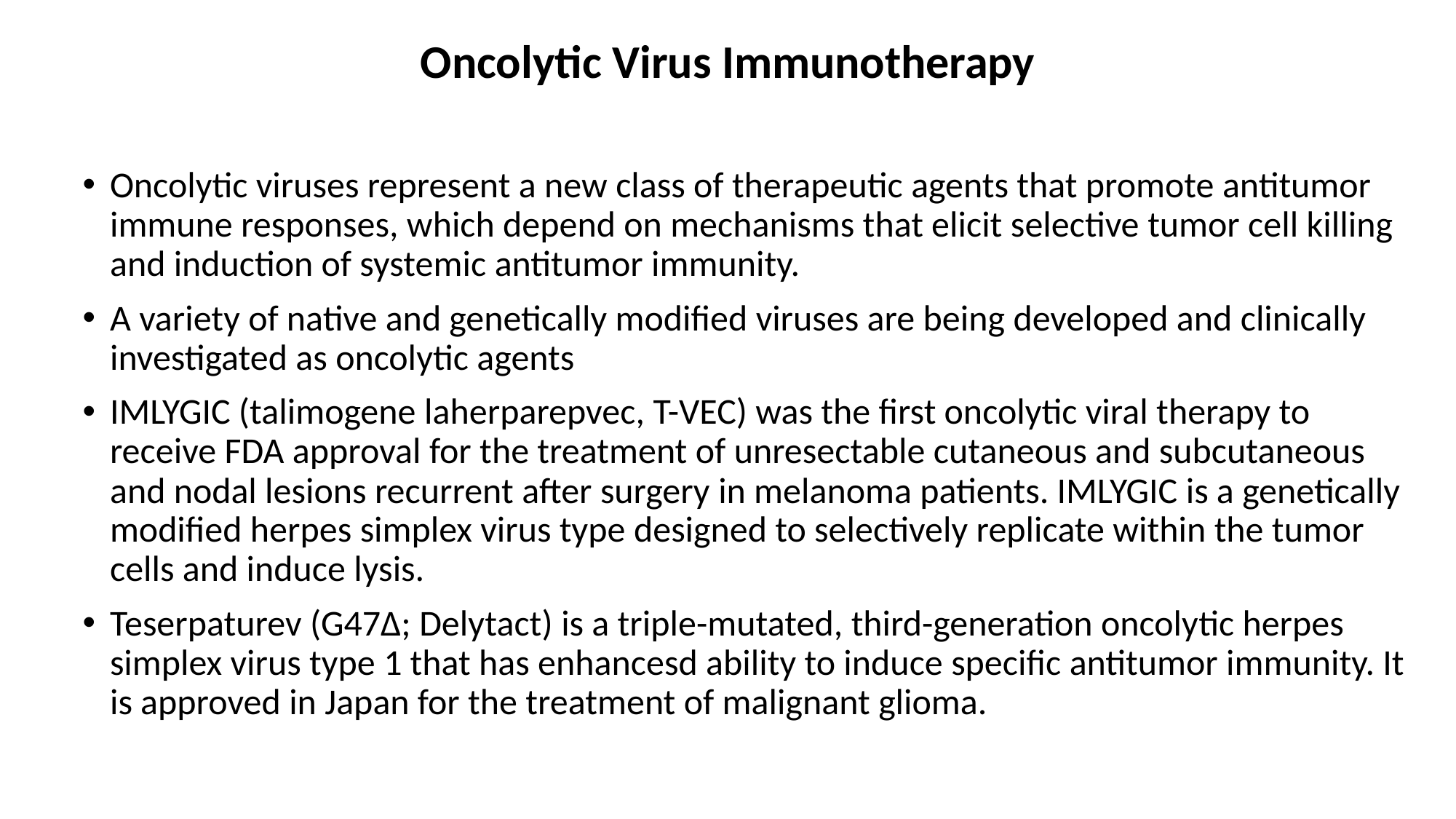

# Oncolytic Virus Immunotherapy
Oncolytic viruses represent a new class of therapeutic agents that promote antitumor immune responses, which depend on mechanisms that elicit selective tumor cell killing and induction of systemic antitumor immunity.
A variety of native and genetically modified viruses are being developed and clinically investigated as oncolytic agents
IMLYGIC (talimogene laherparepvec, T-VEC) was the first oncolytic viral therapy to receive FDA approval for the treatment of unresectable cutaneous and subcutaneous and nodal lesions recurrent after surgery in melanoma patients. IMLYGIC is a genetically modified herpes simplex virus type designed to selectively replicate within the tumor cells and induce lysis.
Teserpaturev (G47∆; Delytact) is a triple-mutated, third-generation oncolytic herpes simplex virus type 1 that has enhancesd ability to induce specific antitumor immunity. It is approved in Japan for the treatment of malignant glioma.